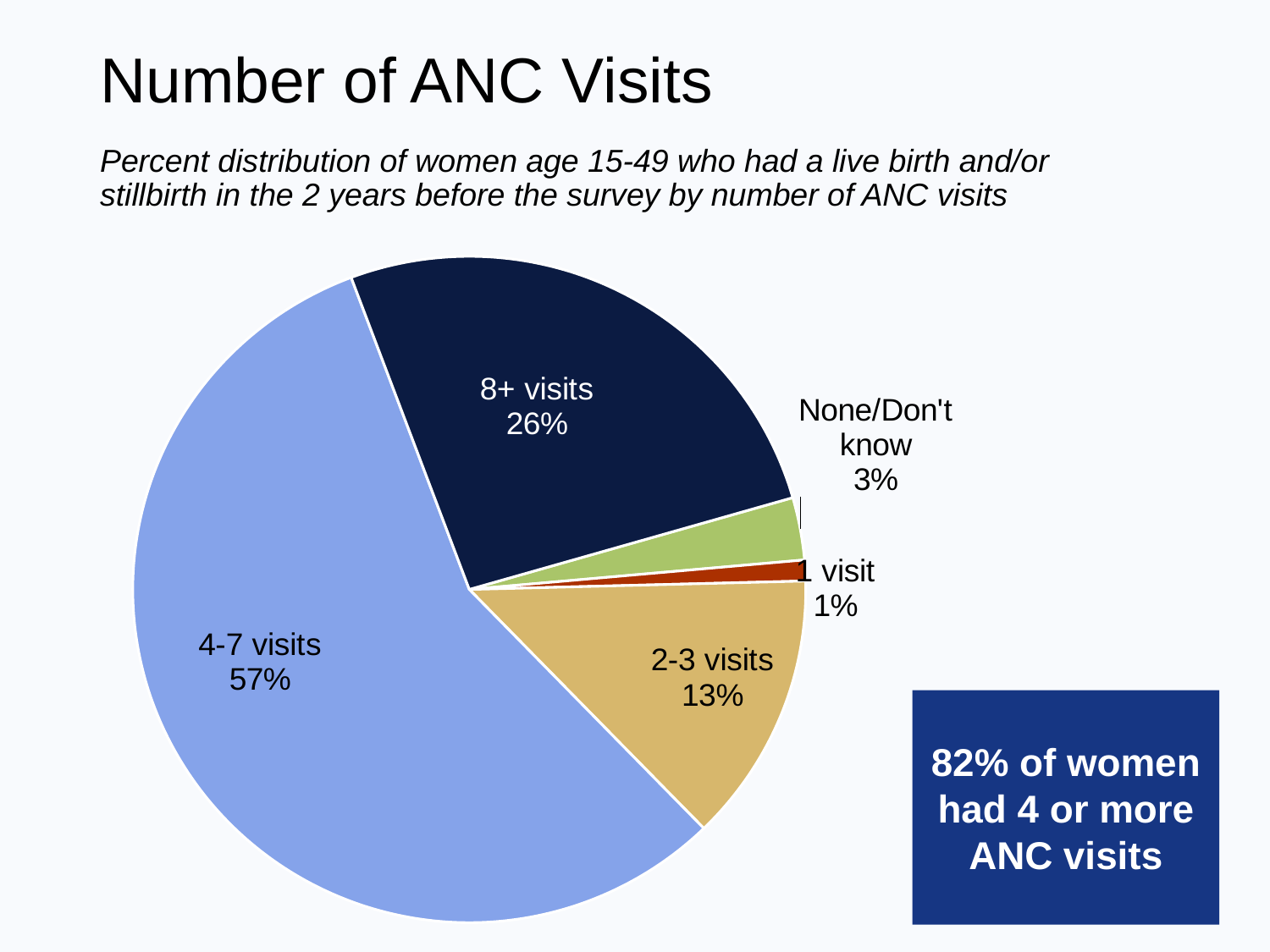

# Number of ANC Visits
Percent distribution of women age 15-49 who had a live birth and/or stillbirth in the 2 years before the survey by number of ANC visits

### Chart

| Category | Sales |
|---|---|
| None/Don't know | 3.0 |
| 1 visit | 1.0 |
| 2-3 visits | 13.0 |
| 4-7 visits | 56.0 |
| 8+ visits | 26.0 |
82% of women had 4 or more ANC visits